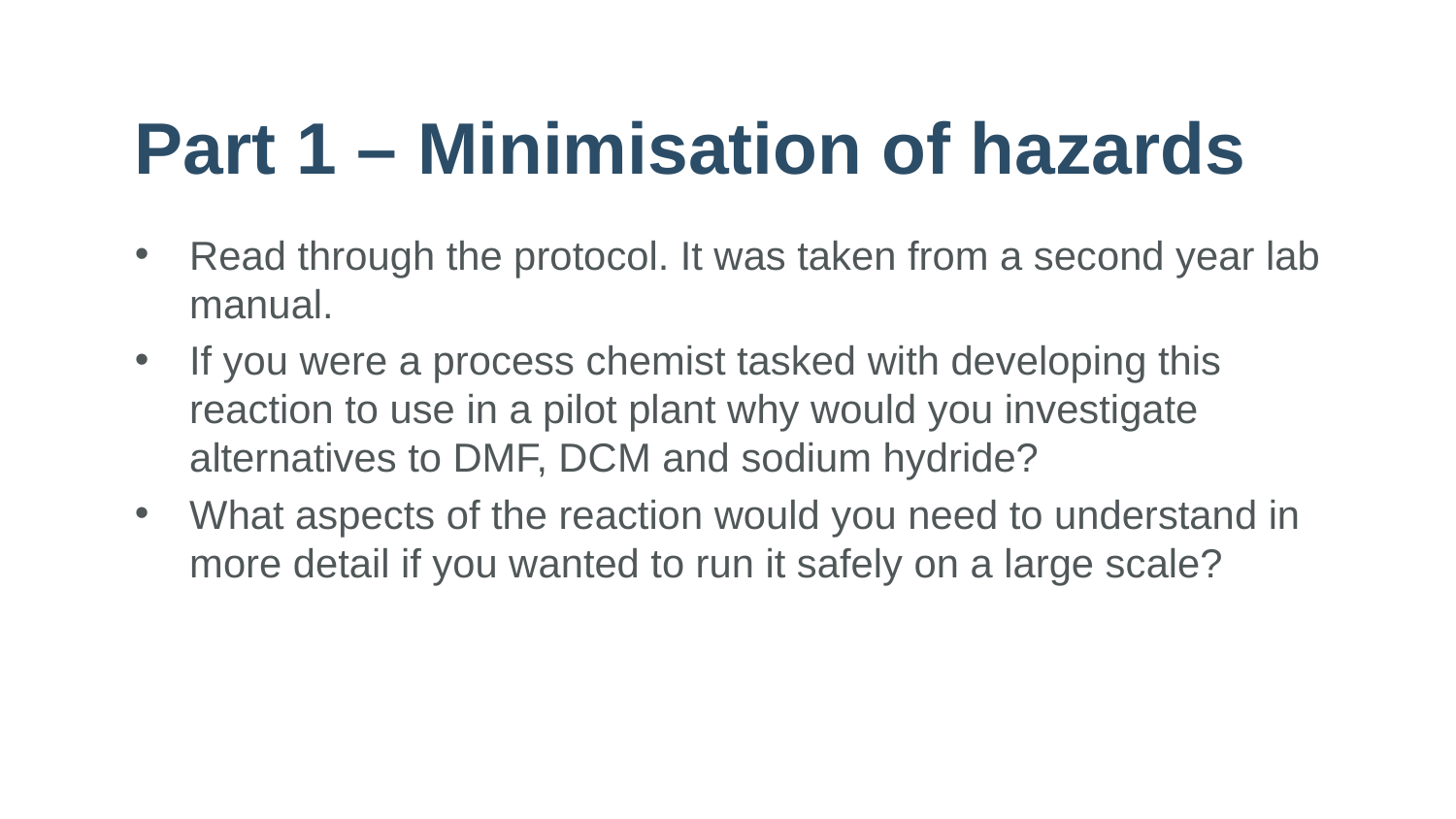

# Part 1 – Minimisation of hazards
Read through the protocol. It was taken from a second year lab manual.
If you were a process chemist tasked with developing this reaction to use in a pilot plant why would you investigate alternatives to DMF, DCM and sodium hydride?
What aspects of the reaction would you need to understand in more detail if you wanted to run it safely on a large scale?